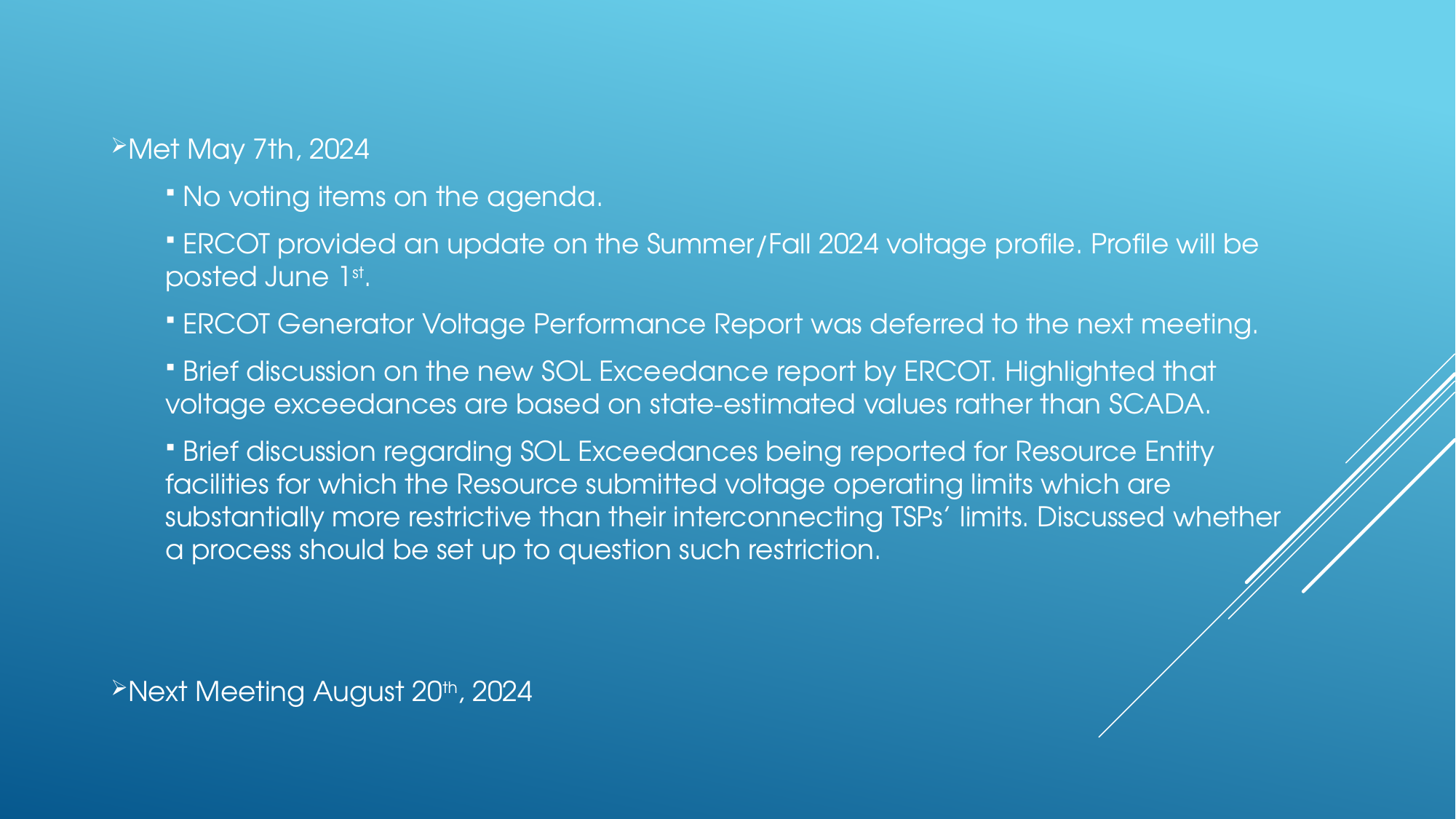

Met May 7th, 2024
 No voting items on the agenda.
 ERCOT provided an update on the Summer/Fall 2024 voltage profile. Profile will be posted June 1st.
 ERCOT Generator Voltage Performance Report was deferred to the next meeting.
 Brief discussion on the new SOL Exceedance report by ERCOT. Highlighted that voltage exceedances are based on state-estimated values rather than SCADA.
 Brief discussion regarding SOL Exceedances being reported for Resource Entity facilities for which the Resource submitted voltage operating limits which are substantially more restrictive than their interconnecting TSPs’ limits. Discussed whether a process should be set up to question such restriction.

Next Meeting August 20th, 2024